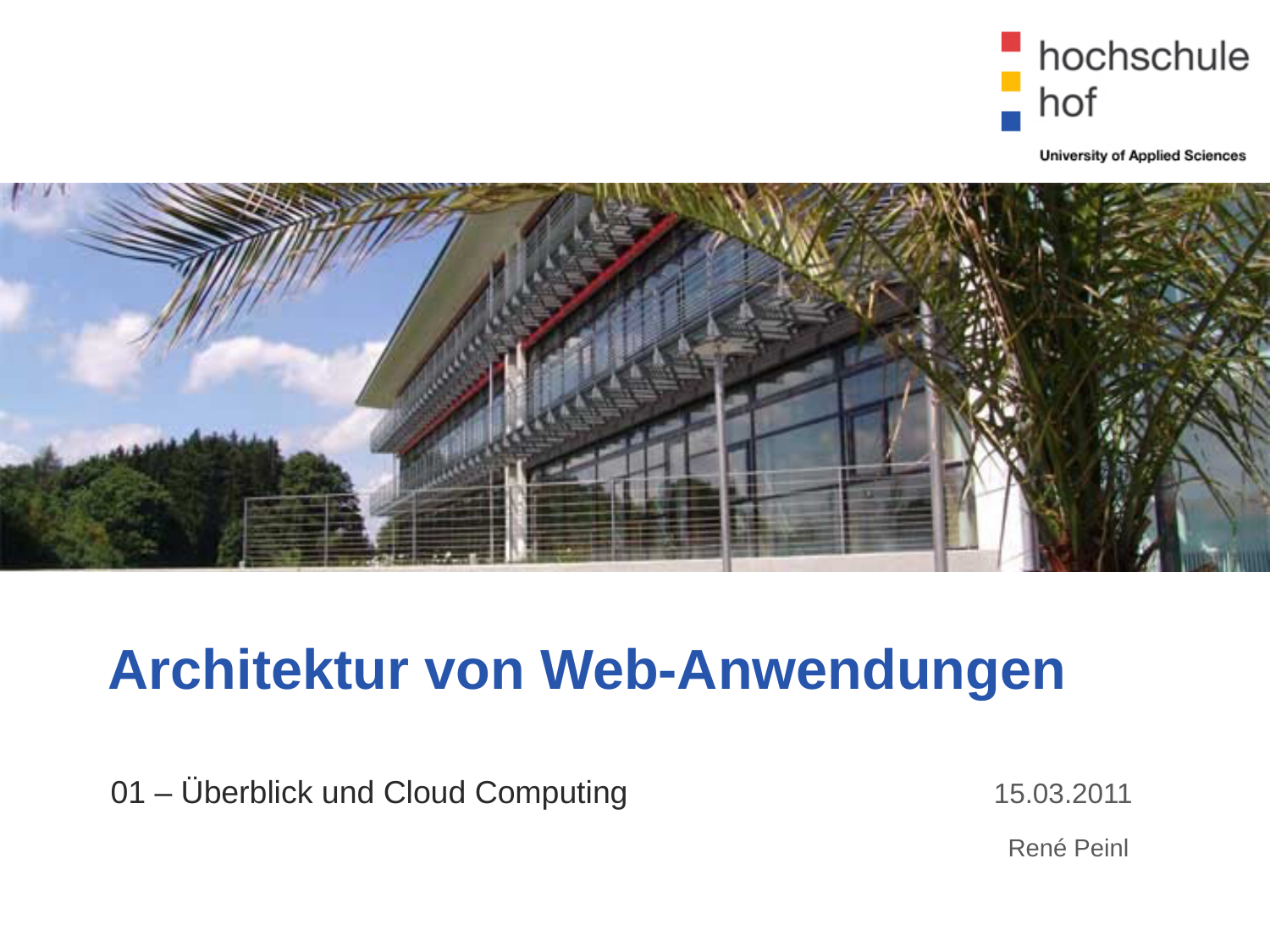

# Architektur von Web-Anwendungen
01 – Überblick und Cloud Computing

15.03.2011
René Peinl